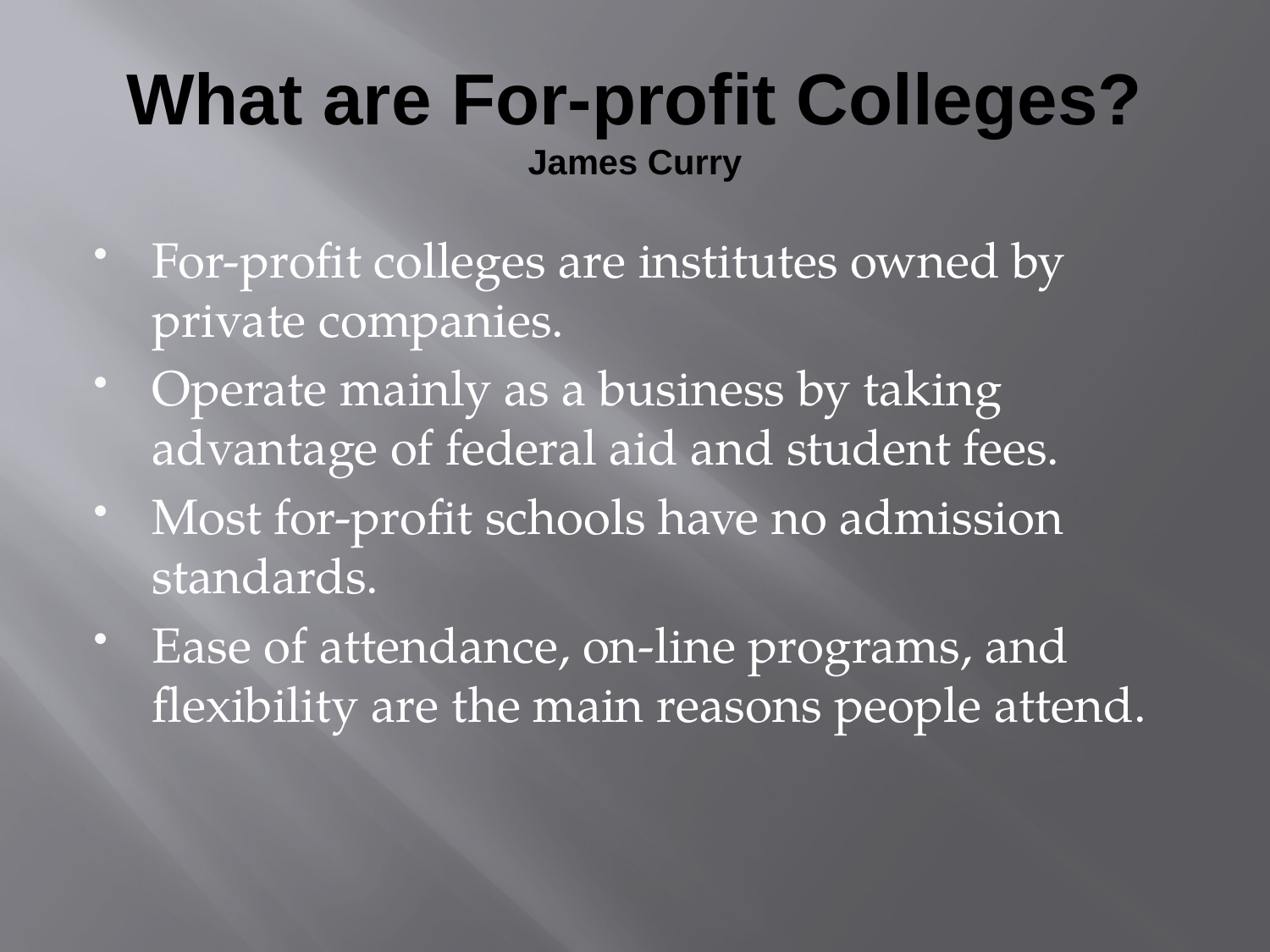

# What are For-profit Colleges? James Curry
For-profit colleges are institutes owned by private companies.
Operate mainly as a business by taking advantage of federal aid and student fees.
Most for-profit schools have no admission standards.
Ease of attendance, on-line programs, and flexibility are the main reasons people attend.